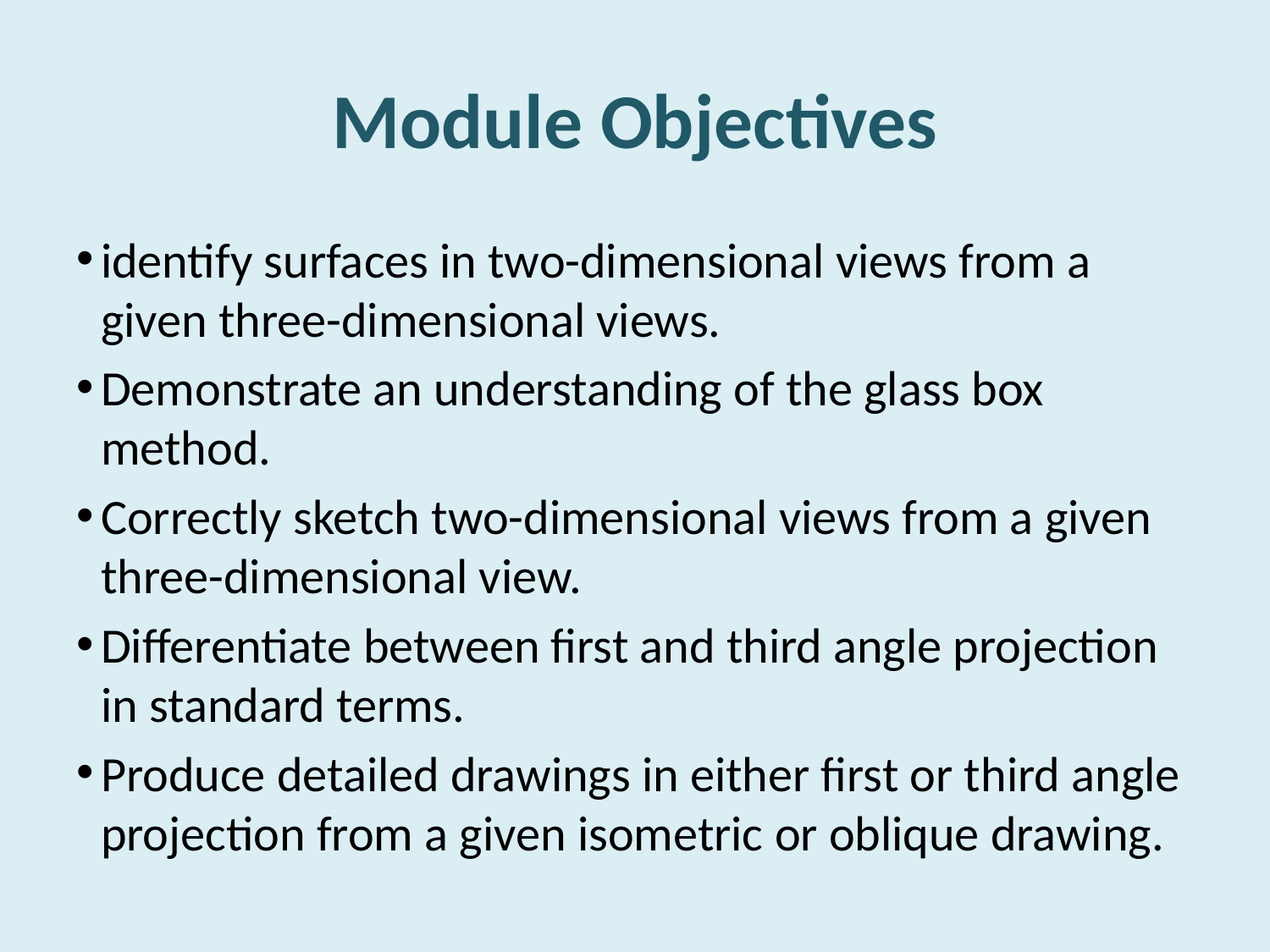

# Module Objectives
identify surfaces in two-dimensional views from a given three-dimensional views.
Demonstrate an understanding of the glass box method.
Correctly sketch two-dimensional views from a given three-dimensional view.
Differentiate between first and third angle projection in standard terms.
Produce detailed drawings in either first or third angle projection from a given isometric or oblique drawing.